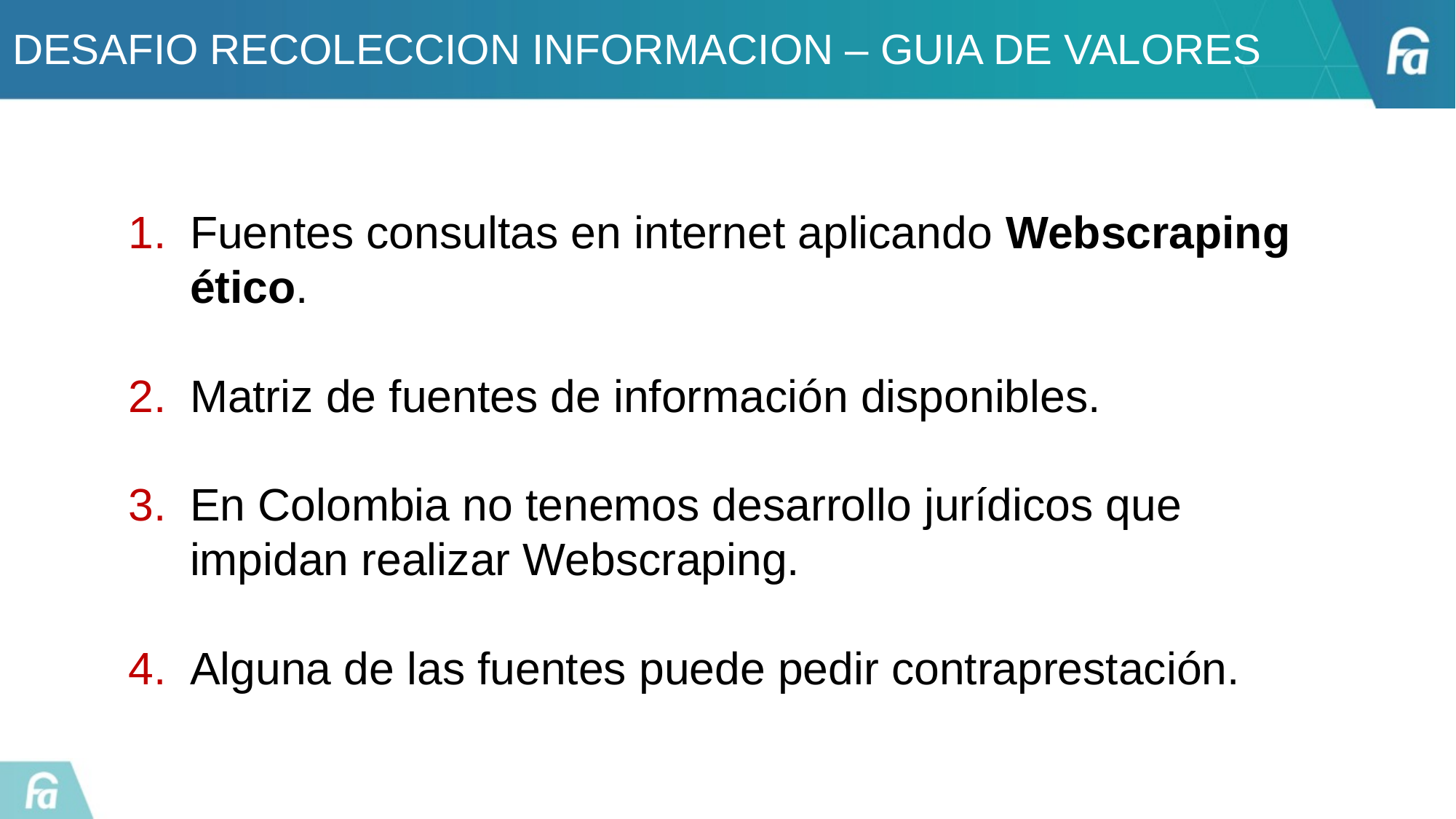

# DESAFIO RECOLECCION INFORMACION – GUIA DE VALORES
Fuentes consultas en internet aplicando Webscraping ético.

Matriz de fuentes de información disponibles.

En Colombia no tenemos desarrollo jurídicos que impidan realizar Webscraping.

Alguna de las fuentes puede pedir contraprestación.